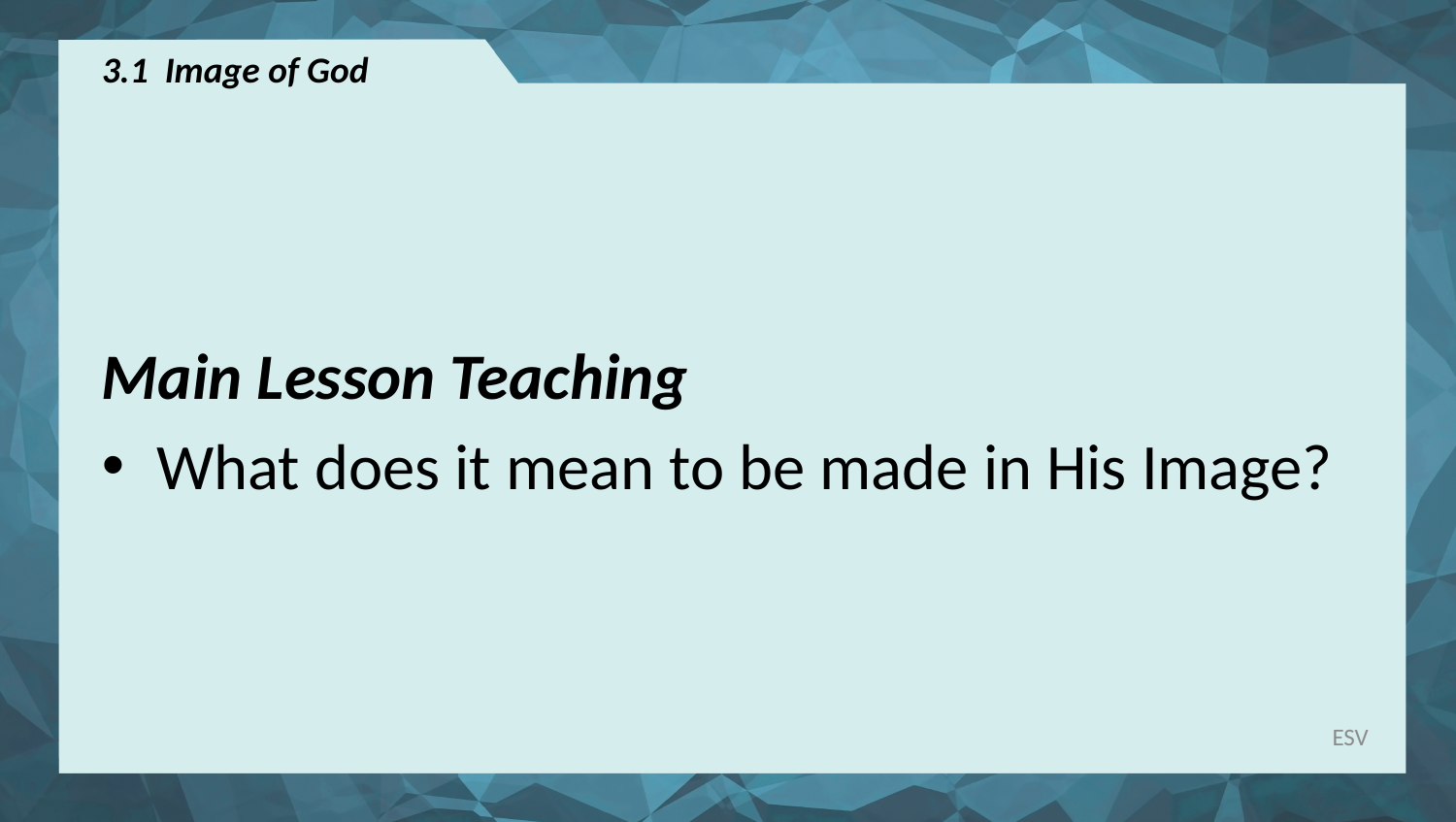

# 3.1  Image of God
Main Lesson Teaching
What does it mean to be made in His Image?
ESV